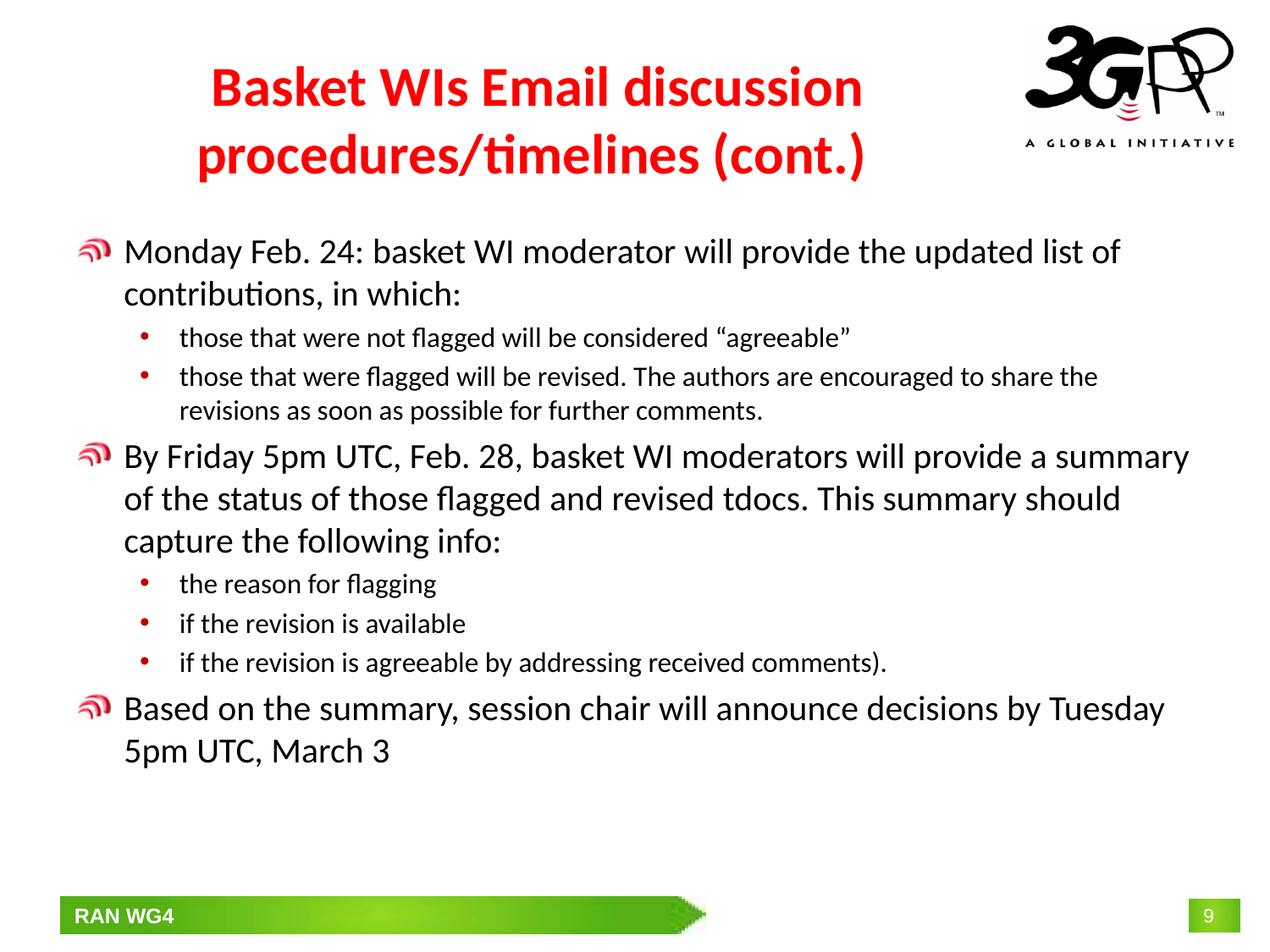

# Basket WIs Email discussion procedures/timelines (cont.)
Monday Feb. 24: basket WI moderator will provide the updated list of contributions, in which:
those that were not flagged will be considered “agreeable”
those that were flagged will be revised. The authors are encouraged to share the revisions as soon as possible for further comments.
By Friday 5pm UTC, Feb. 28, basket WI moderators will provide a summary of the status of those flagged and revised tdocs. This summary should capture the following info:
the reason for flagging
if the revision is available
if the revision is agreeable by addressing received comments).
Based on the summary, session chair will announce decisions by Tuesday 5pm UTC, March 3